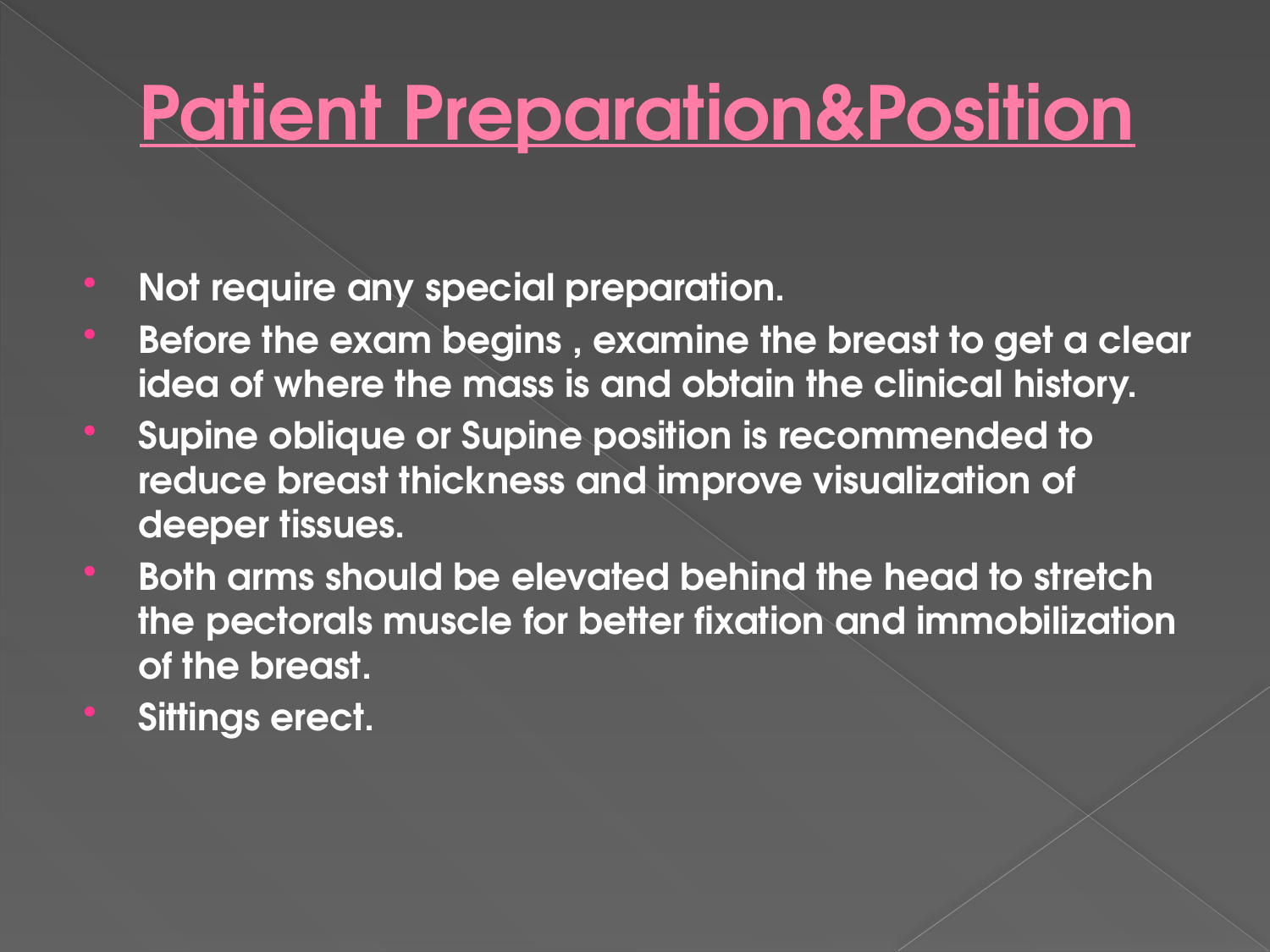

# Patient Preparation&Position
Not require any special preparation.
Before the exam begins , examine the breast to get a clear idea of where the mass is and obtain the clinical history.
Supine oblique or Supine position is recommended to reduce breast thickness and improve visualization of deeper tissues.
Both arms should be elevated behind the head to stretch the pectorals muscle for better fixation and immobilization of the breast.
Sittings erect.